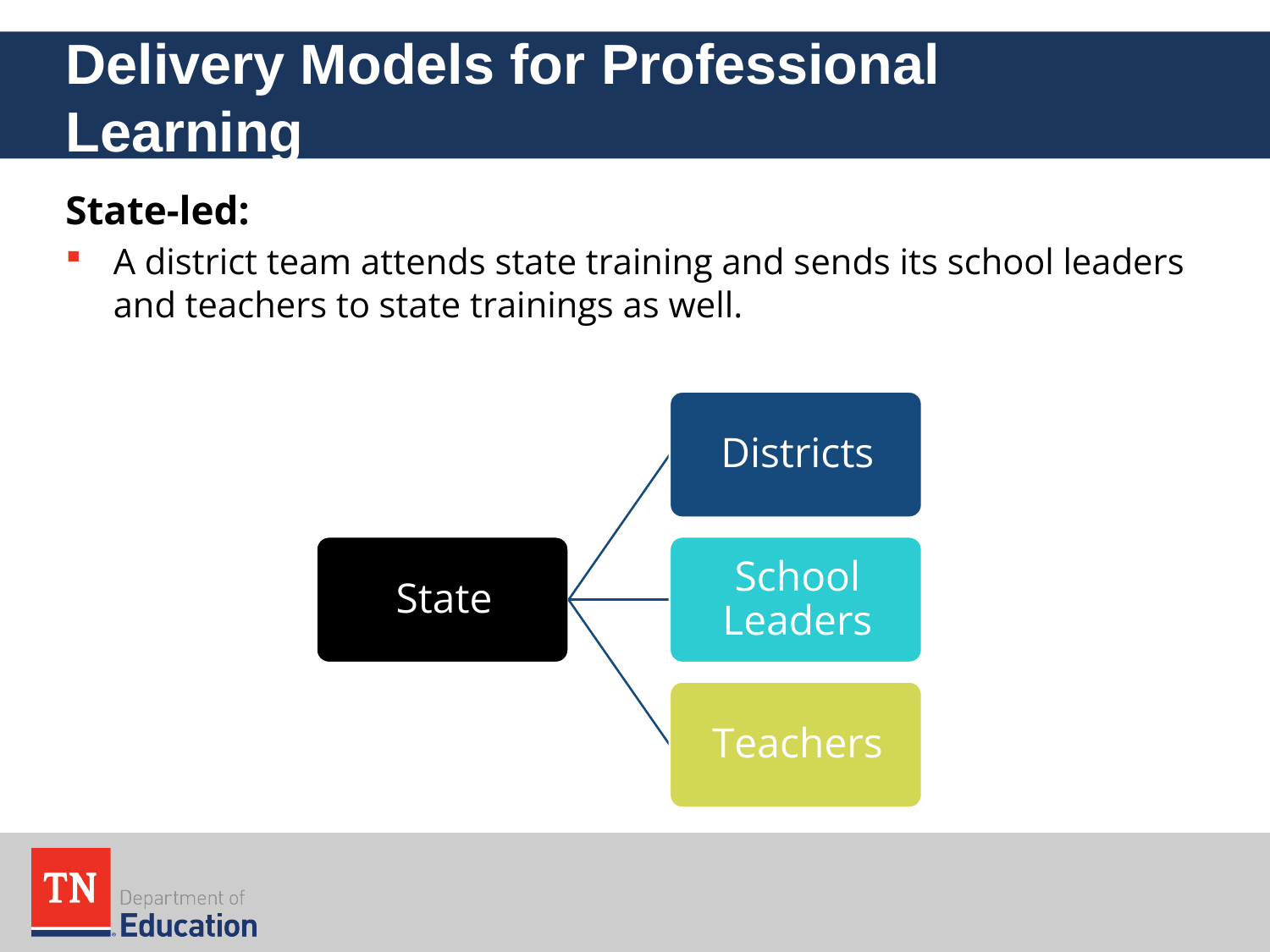

# Delivery Models for Professional Learning
State-led:
A district team attends state training and sends its school leaders and teachers to state trainings as well.
State

Districts

School Leaders

Teachers